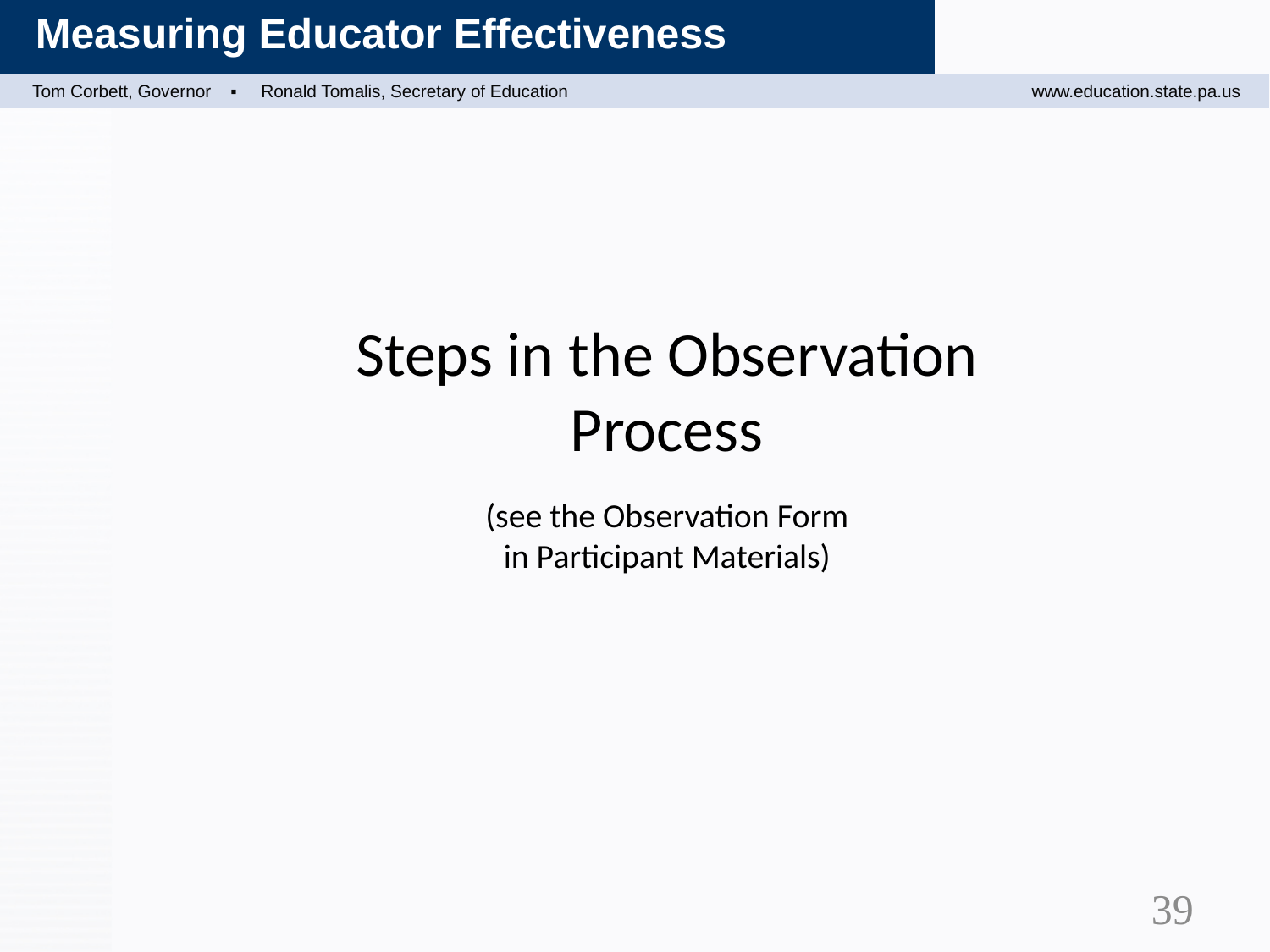

# Steps in the Observation Process (see the Observation Form in Participant Materials)

39